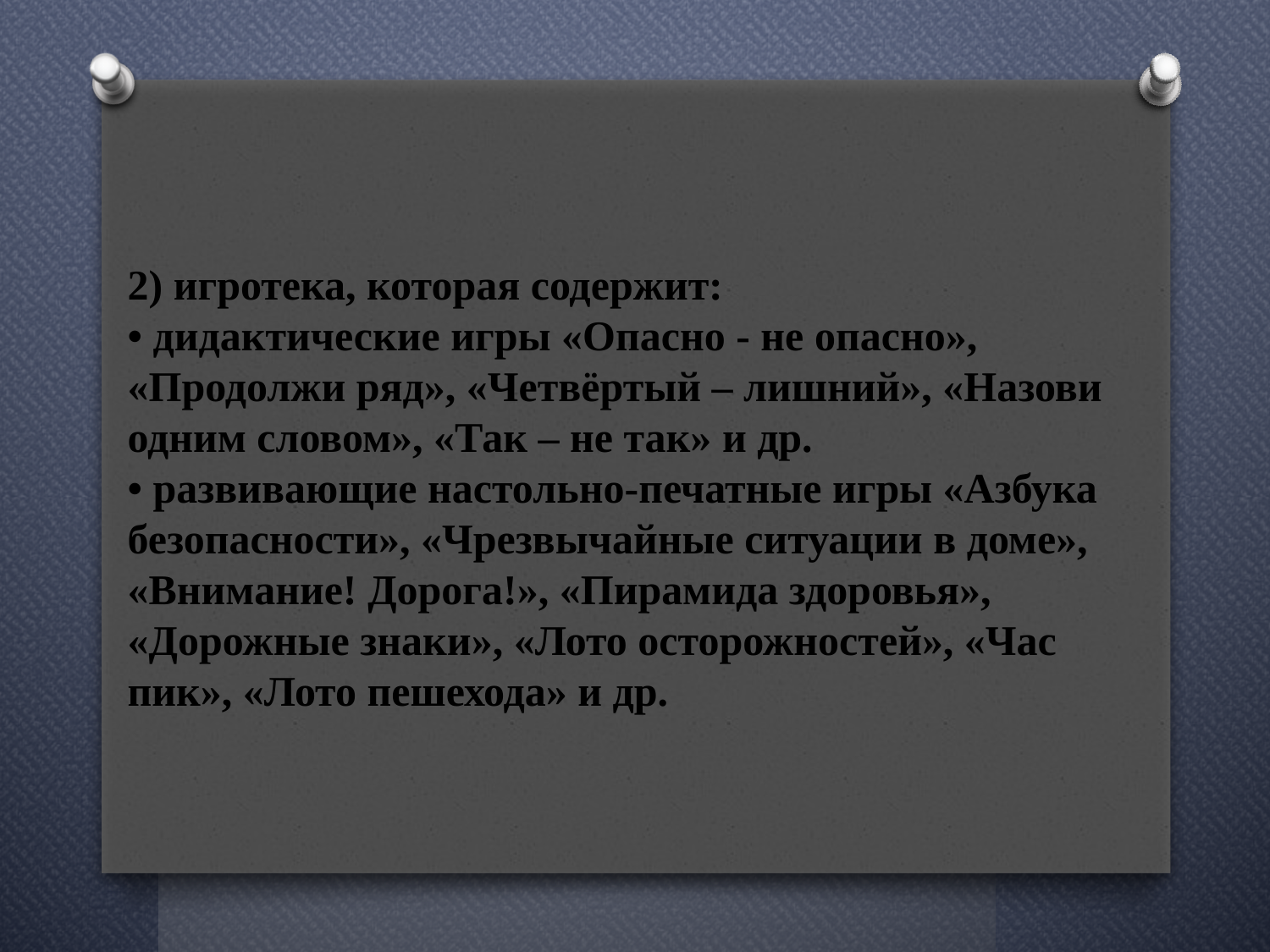

# 2) игротека, которая содержит: • дидактические игры «Опасно - не опасно», «Продолжи ряд», «Четвёртый – лишний», «Назови одним словом», «Так – не так» и др. • развивающие настольно-печатные игры «Азбука безопасности», «Чрезвычайные ситуации в доме», «Внимание! Дорога!», «Пирамида здоровья», «Дорожные знаки», «Лото осторожностей», «Час пик», «Лото пешехода» и др.